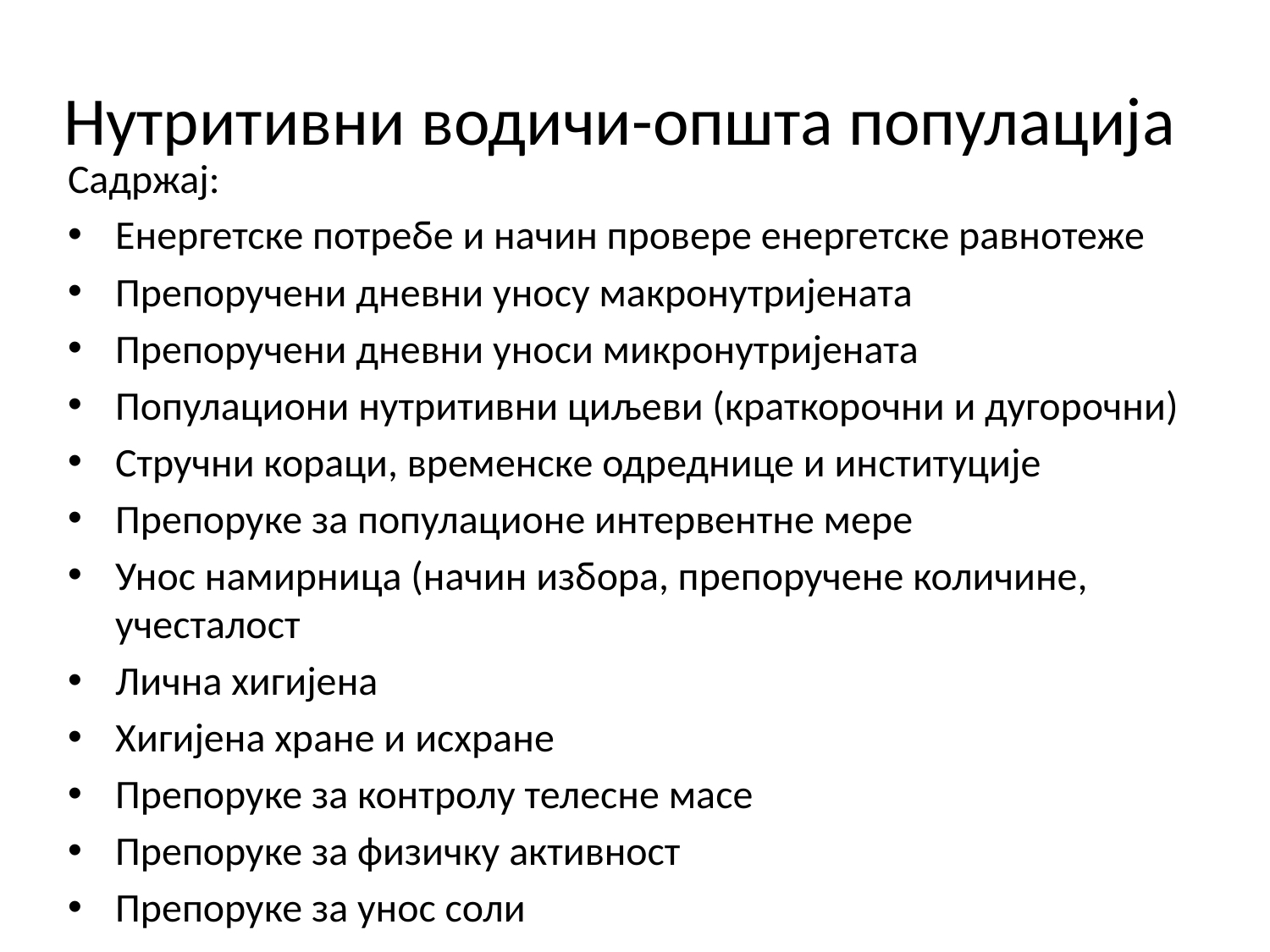

# Нутритивни водичи-општа популација
Садржај:
Енергетске потребе и начин провере енергетске равнотеже
Препоручени дневни уносу макронутријената
Препоручени дневни уноси микронутријената
Популациони нутритивни циљеви (краткорочни и дугорочни)
Стручни кораци, временске одреднице и институције
Препоруке за популационе интервентне мере
Унос намирница (начин избора, препоручене количине, учесталост
Лична хигијена
Хигијена хране и исхране
Препоруке за контролу телесне масе
Препоруке за физичку активност
Препоруке за унос соли